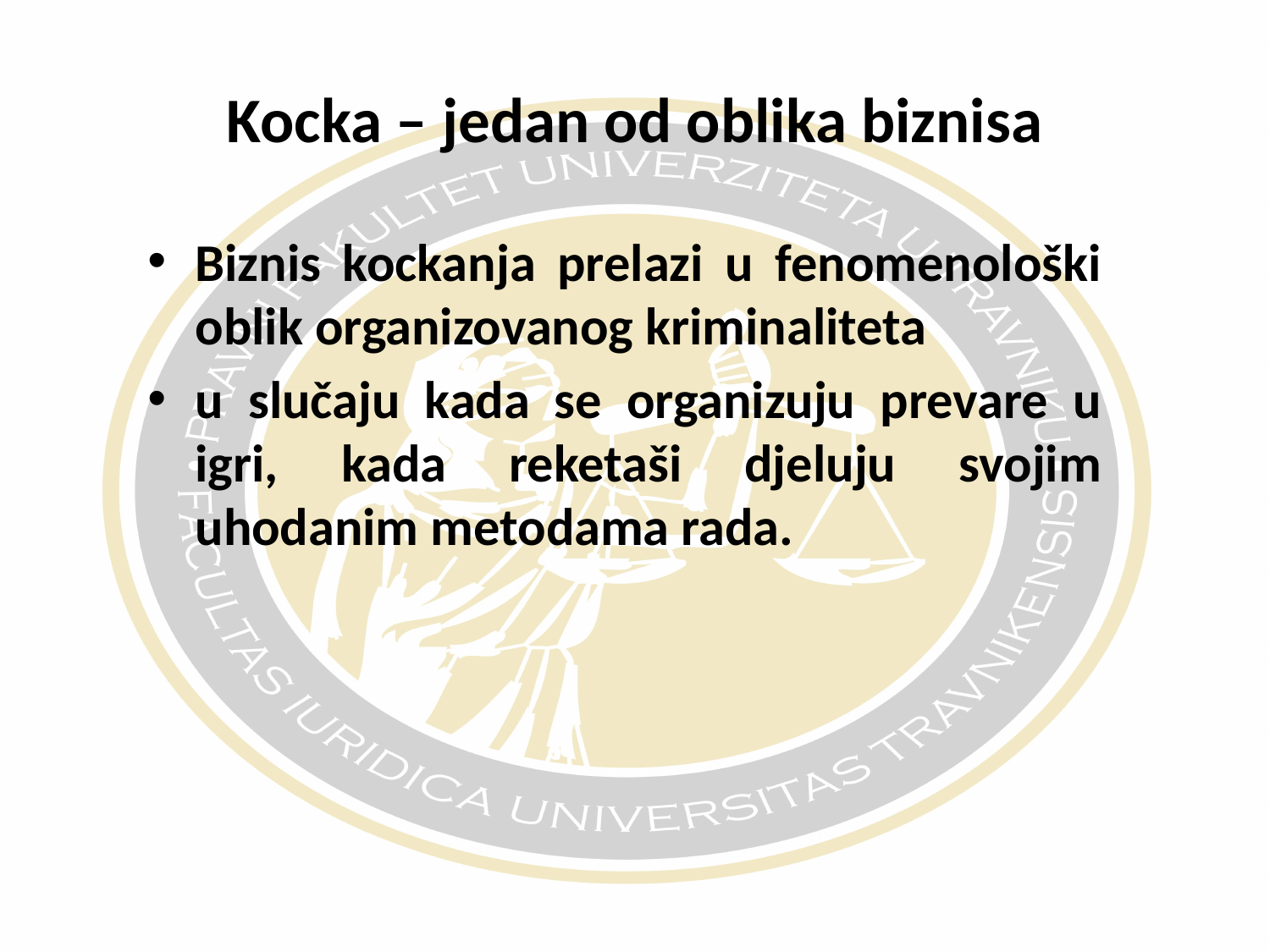

# Kocka – jedan od oblika biznisa
Biznis kockanja prelazi u fenomenološki oblik organizovanog kriminaliteta
u slučaju kada se organizuju prevare u igri, kada reketaši djeluju svojim uhodanim metodama rada.